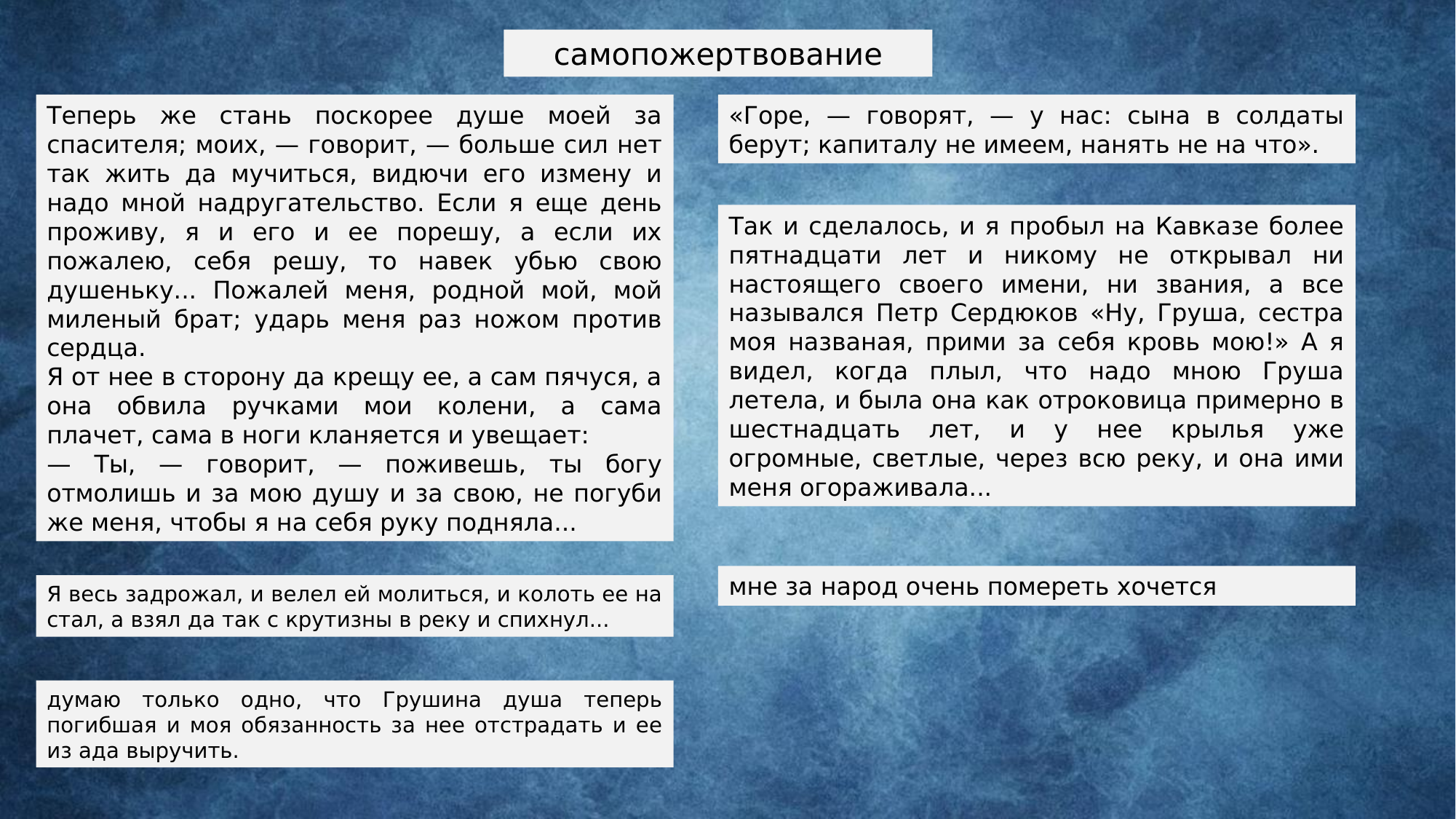

самопожертвование
Теперь же стань поскорее душе моей за спасителя; моих, — говорит, — больше сил нет так жить да мучиться, видючи его измену и надо мной надругательство. Если я еще день проживу, я и его и ее порешу, а если их пожалею, себя решу, то навек убью свою душеньку... Пожалей меня, родной мой, мой миленый брат; ударь меня раз ножом против сердца.
Я от нее в сторону да крещу ее, а сам пячуся, а она обвила ручками мои колени, а сама плачет, сама в ноги кланяется и увещает:
— Ты, — говорит, — поживешь, ты богу отмолишь и за мою душу и за свою, не погуби же меня, чтобы я на себя руку подняла...
«Горе, — говорят, — у нас: сына в солдаты берут; капиталу не имеем, нанять не на что».
Так и сделалось, и я пробыл на Кавказе более пятнадцати лет и никому не открывал ни настоящего своего имени, ни звания, а все назывался Петр Сердюков «Ну, Груша, сестра моя названая, прими за себя кровь мою!» А я видел, когда плыл, что надо мною Груша летела, и была она как отроковица примерно в шестнадцать лет, и у нее крылья уже огромные, светлые, через всю реку, и она ими меня огораживала...
мне за народ очень помереть хочется
Я весь задрожал, и велел ей молиться, и колоть ее на стал, а взял да так с крутизны в реку и спихнул...
думаю только одно, что Грушина душа теперь погибшая и моя обязанность за нее отстрадать и ее из ада выручить.